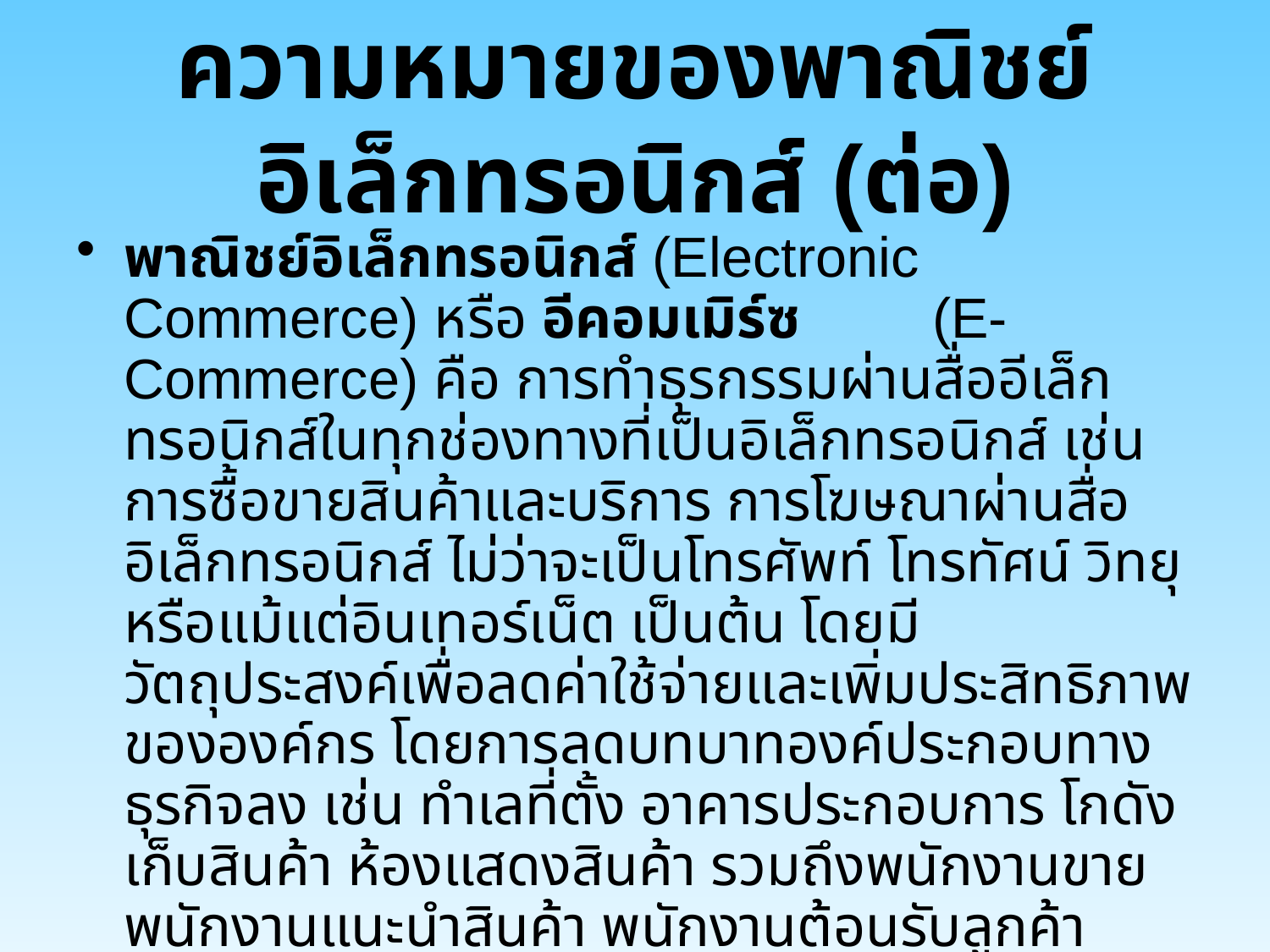

# ความหมายของพาณิชย์อิเล็กทรอนิกส์ (ต่อ)
พาณิชย์อิเล็กทรอนิกส์ (Electronic Commerce) หรือ อีคอมเมิร์ซ         (E-Commerce) คือ การทำธุรกรรมผ่านสื่ออีเล็กทรอนิกส์ในทุกช่องทางที่เป็นอิเล็กทรอนิกส์ เช่น การซื้อขายสินค้าและบริการ การโฆษณาผ่านสื่ออิเล็กทรอนิกส์ ไม่ว่าจะเป็นโทรศัพท์ โทรทัศน์ วิทยุ หรือแม้แต่อินเทอร์เน็ต เป็นต้น โดยมีวัตถุประสงค์เพื่อลดค่าใช้จ่ายและเพิ่มประสิทธิภาพขององค์กร โดยการลดบทบาทองค์ประกอบทางธุรกิจลง เช่น ทำเลที่ตั้ง อาคารประกอบการ โกดังเก็บสินค้า ห้องแสดงสินค้า รวมถึงพนักงานขาย พนักงานแนะนำสินค้า พนักงานต้อนรับลูกค้า เป็นต้น จึงลดข้อจำกัดและระยะทางลงได้ (http://www.thaiall.com/article/ecommerce.htm#wha )